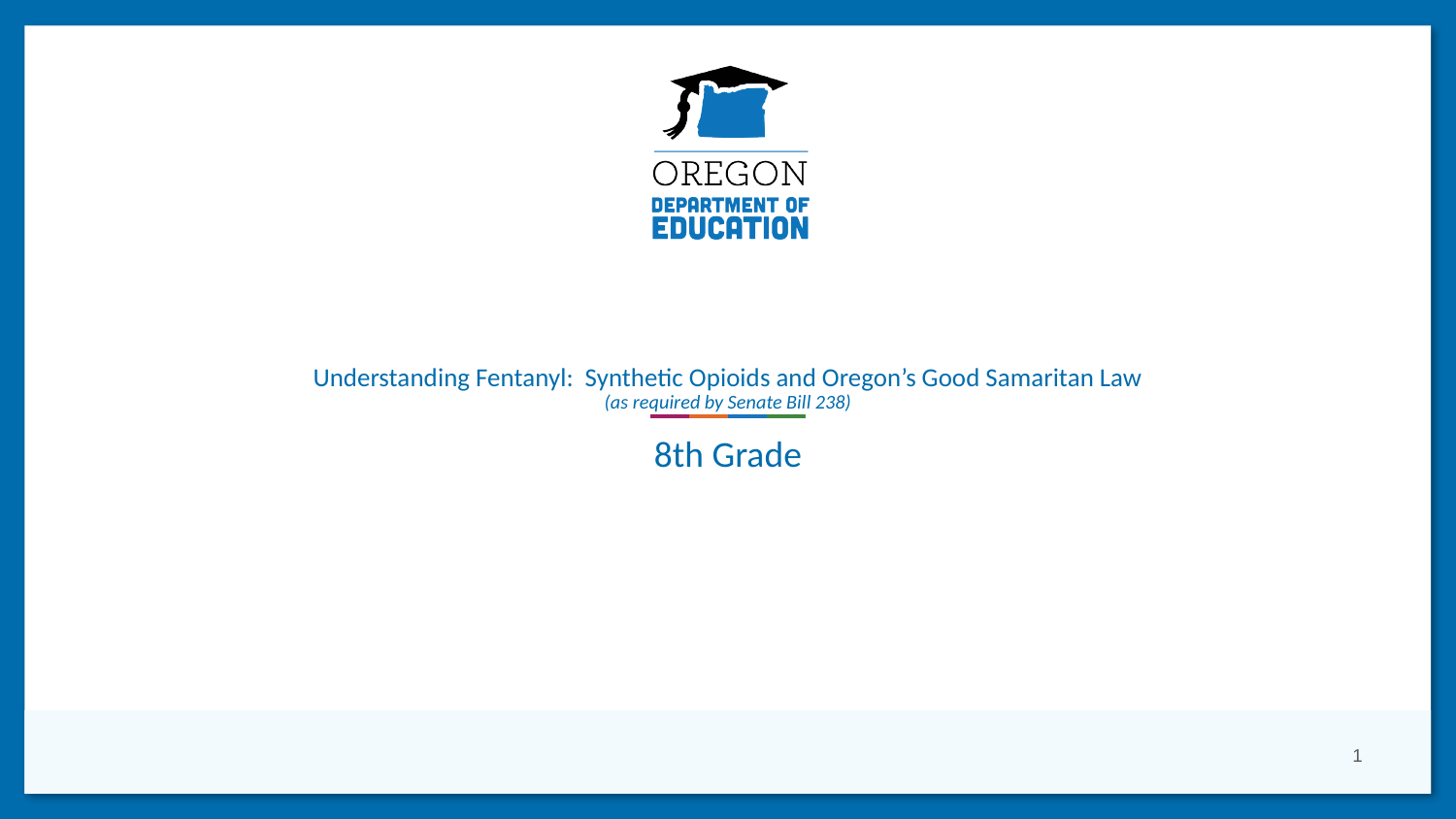

# Understanding Fentanyl:  Synthetic Opioids and Oregon’s Good Samaritan Law
(as required by Senate Bill 238)
8th Grade
1